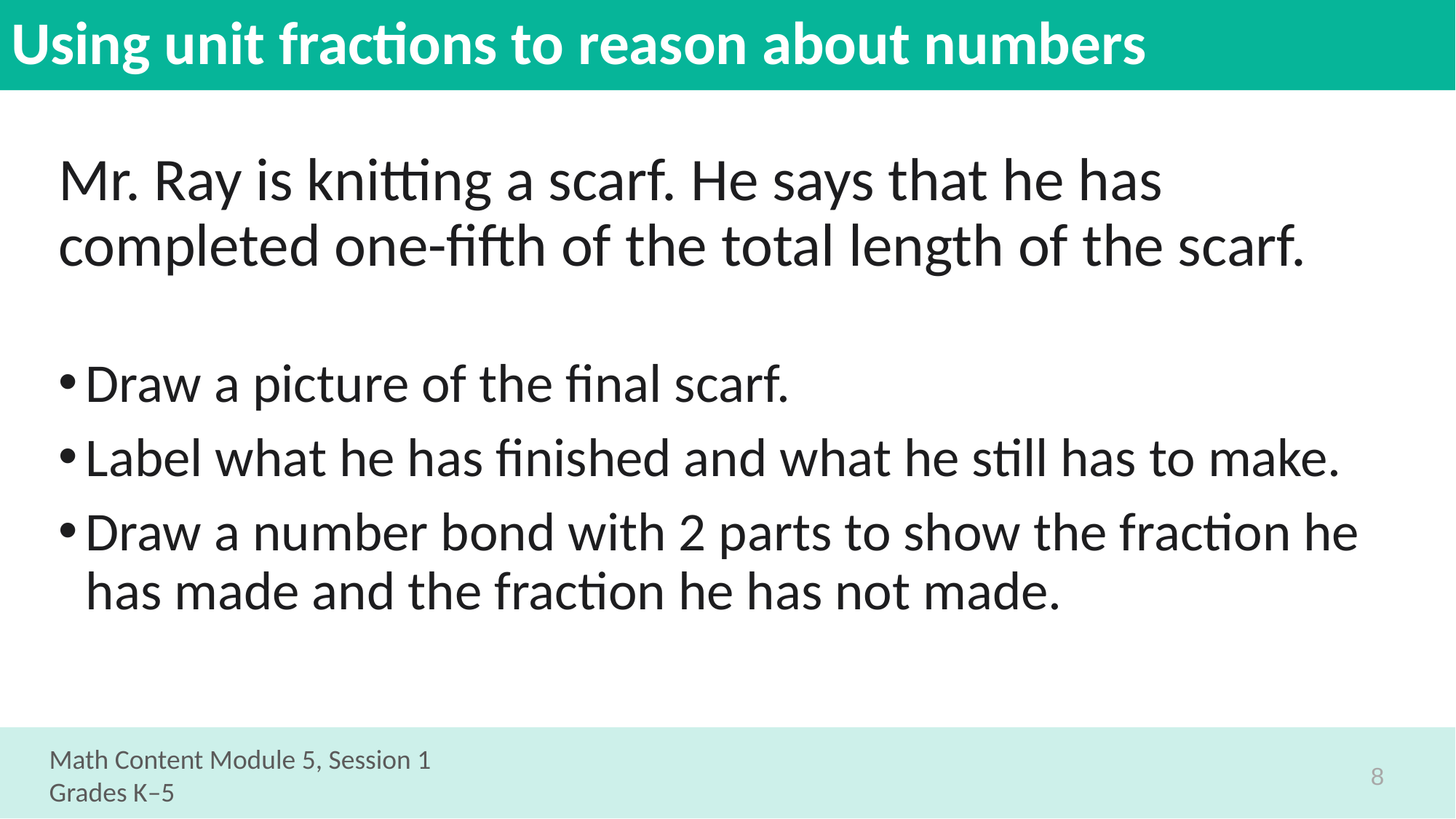

# Using unit fractions to reason about numbers
Mr. Ray is knitting a scarf. He says that he has completed one-fifth of the total length of the scarf.

Draw a picture of the final scarf.
Label what he has finished and what he still has to make.
Draw a number bond with 2 parts to show the fraction he has made and the fraction he has not made.
Math Content Module 5, Session 1
Grades K–5
8